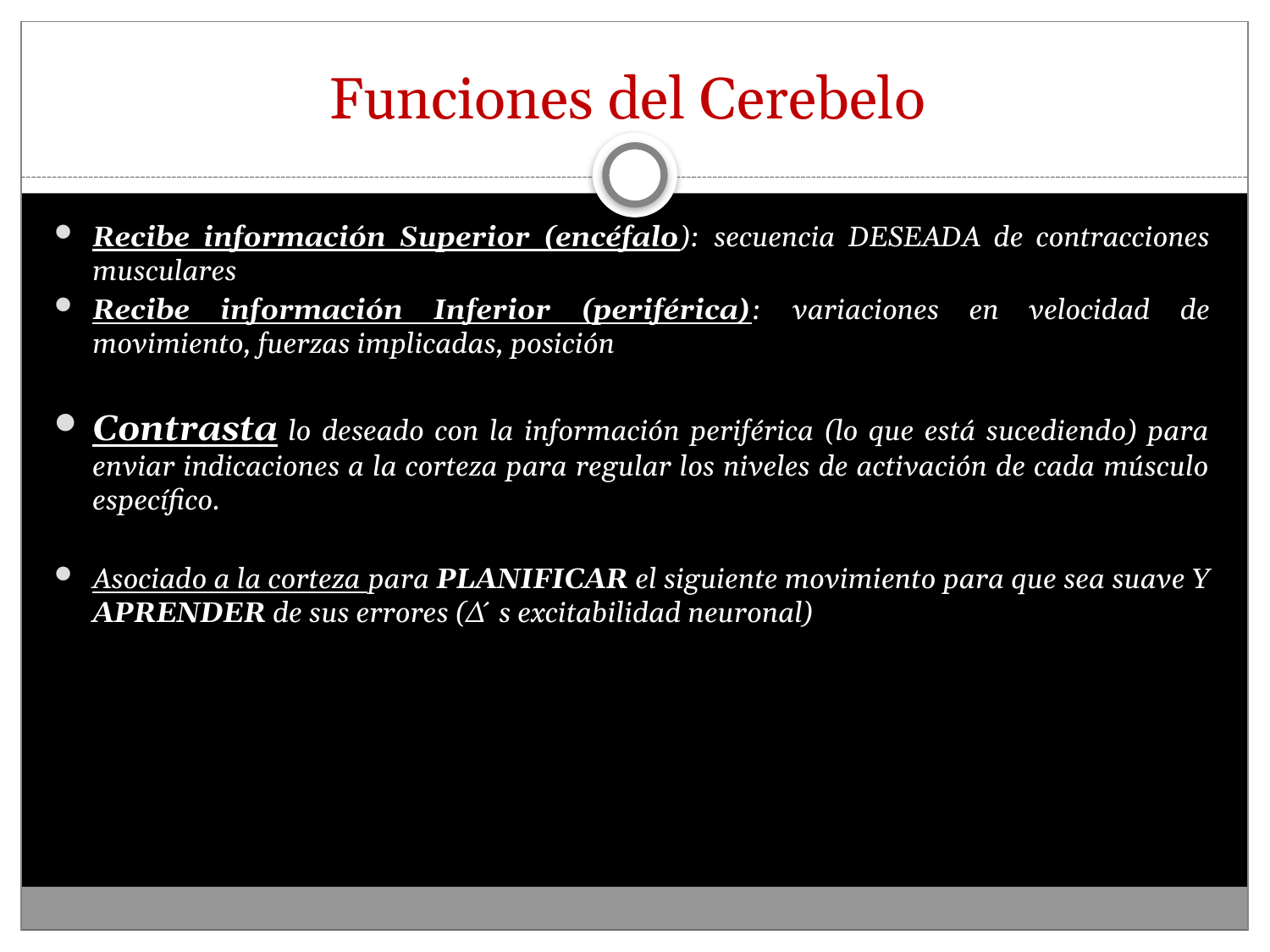

# Funciones del Cerebelo
Recibe información Superior (encéfalo): secuencia DESEADA de contracciones musculares
Recibe información Inferior (periférica): variaciones en velocidad de movimiento, fuerzas implicadas, posición

Contrasta lo deseado con la información periférica (lo que está sucediendo) para enviar indicaciones a la corteza para regular los niveles de activación de cada músculo específico.

Asociado a la corteza para PLANIFICAR el siguiente movimiento para que sea suave Y APRENDER de sus errores (∆´s excitabilidad neuronal)